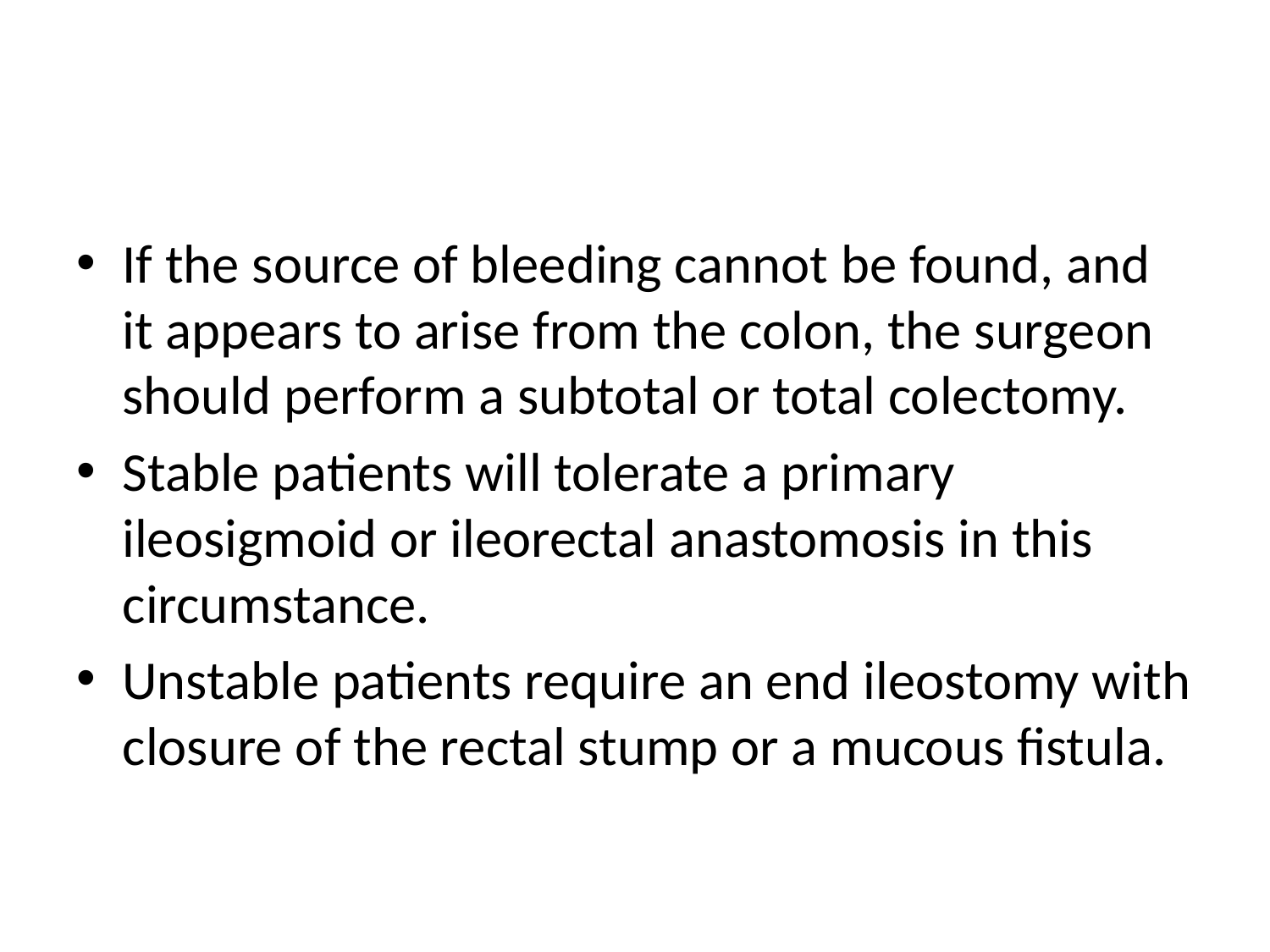

#
If the source of bleeding cannot be found, and it appears to arise from the colon, the surgeon should perform a subtotal or total colectomy.
Stable patients will tolerate a primary ileosigmoid or ileorectal anastomosis in this circumstance.
Unstable patients require an end ileostomy with closure of the rectal stump or a mucous fistula.